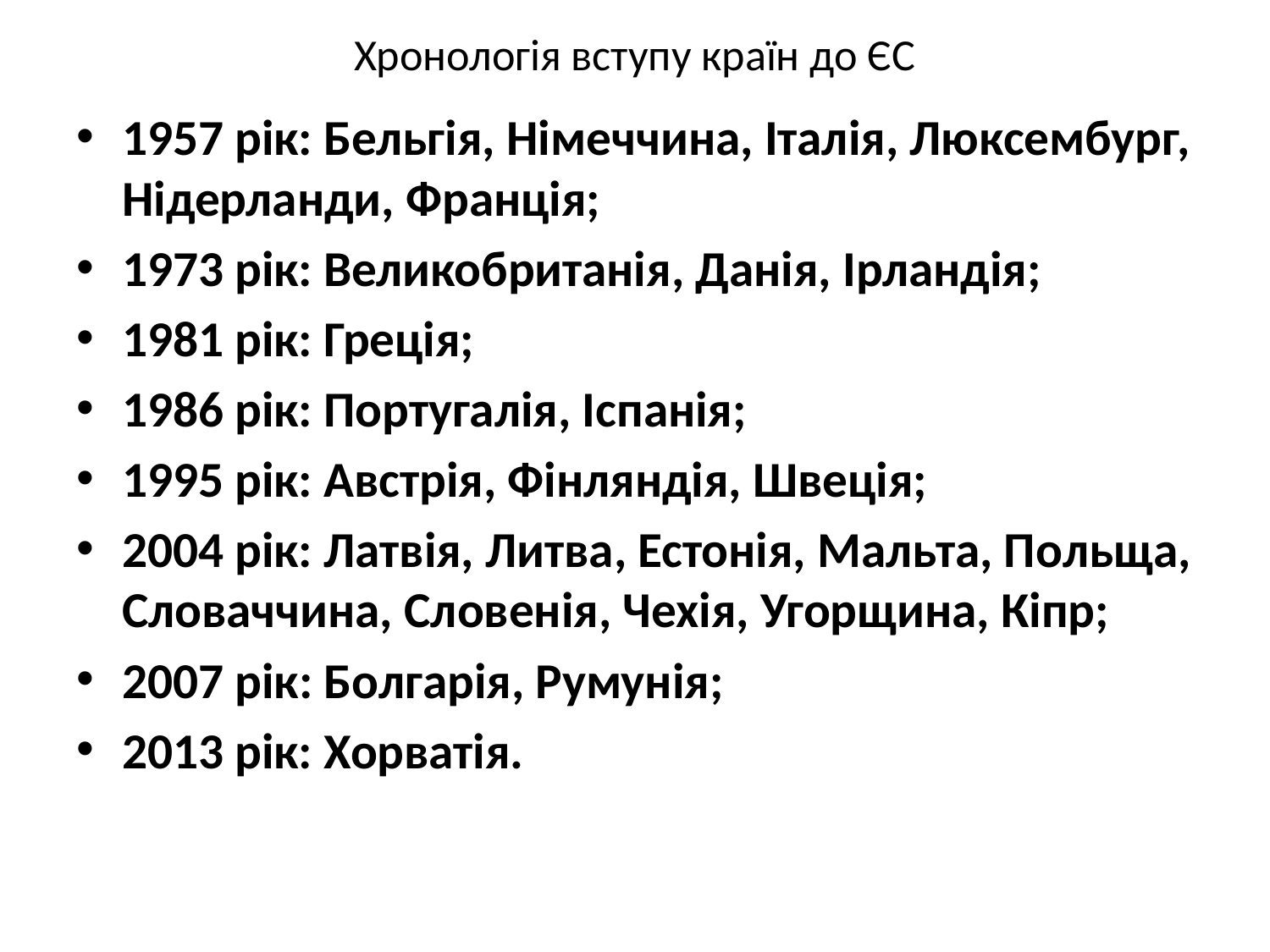

# Хронологія вступу країн до ЄС
1957 рік: Бельгія, Німеччина, Італія, Люксембург, Нідерланди, Франція;
1973 рік: Великобританія, Данія, Ірландія;
1981 рік: Греція;
1986 рік: Португалія, Іспанія;
1995 рік: Австрія, Фінляндія, Швеція;
2004 рік: Латвія, Литва, Естонія, Мальта, Польща, Словаччина, Словенія, Чехія, Угорщина, Кіпр;
2007 рік: Болгарія, Румунія;
2013 рік: Хорватія.